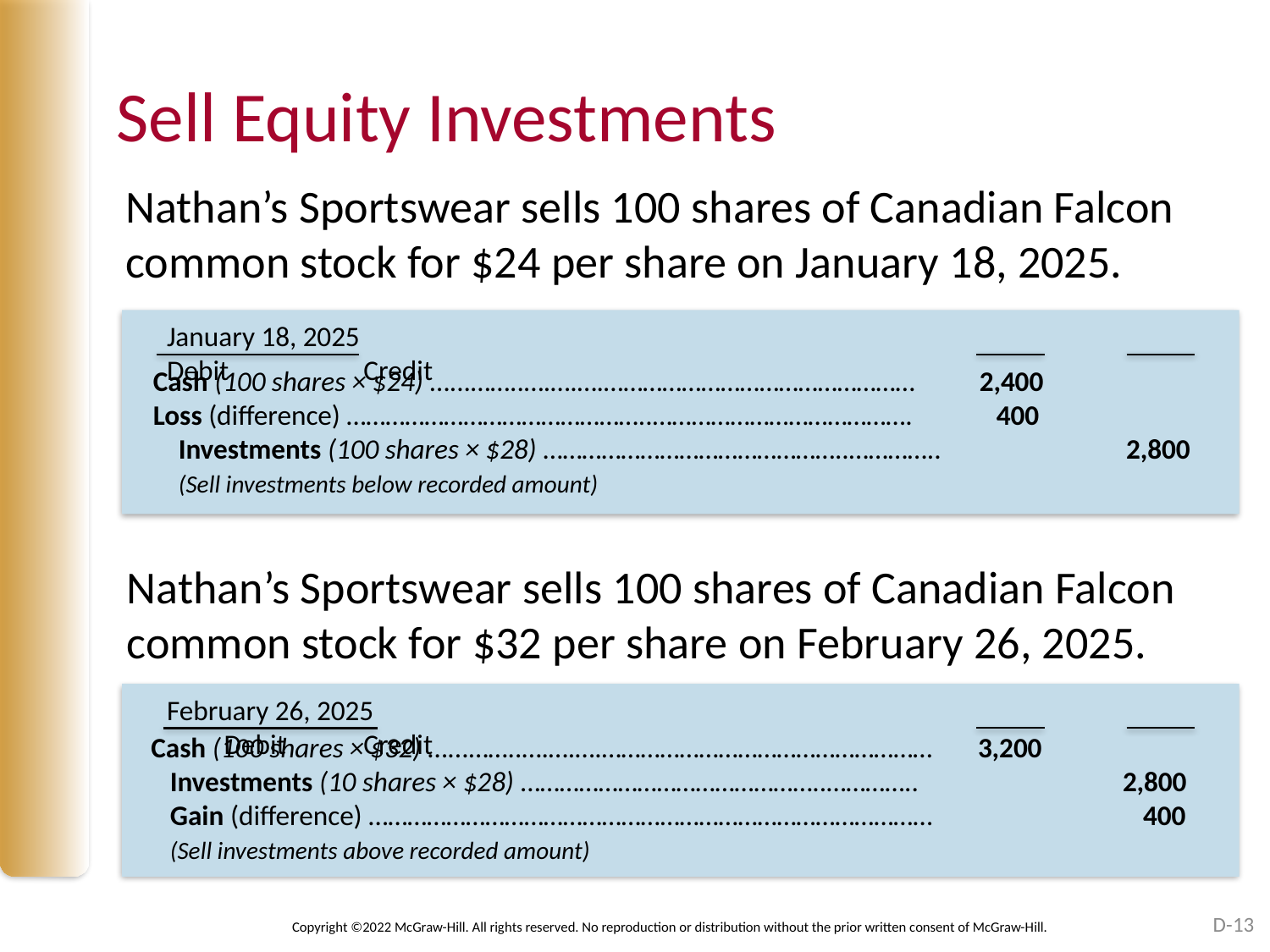

# Sell Equity Investments
Nathan’s Sportswear sells 100 shares of Canadian Falcon common stock for $24 per share on January 18, 2025.

January 18, 2025	      				                                                Debit	           Credit
Cash (100 shares × $24) …...……..….….….…………………………………………          2,400
Loss (difference) ………………………………………..………………………………….             400
    Investments (100 shares × $28) ………………………………………..…………..                             2,800
    (Sell investments below recorded amount)

Nathan’s Sportswear sells 100 shares of Canadian Falcon common stock for $32 per share on February 26, 2025.

February 26, 2025	      					                                      Debit	           Credit
Cash (100 shares × $32) …...……..….….….……………………………………………       3,200
   Investments (10 shares × $28) ………………………………………..…………..                                2,800
   Gain (difference) ……………………………………………………………………………                                 400
   (Sell investments above recorded amount)

D-13
Copyright ©2022 McGraw-Hill. All rights reserved. No reproduction or distribution without the prior written consent of McGraw-Hill.